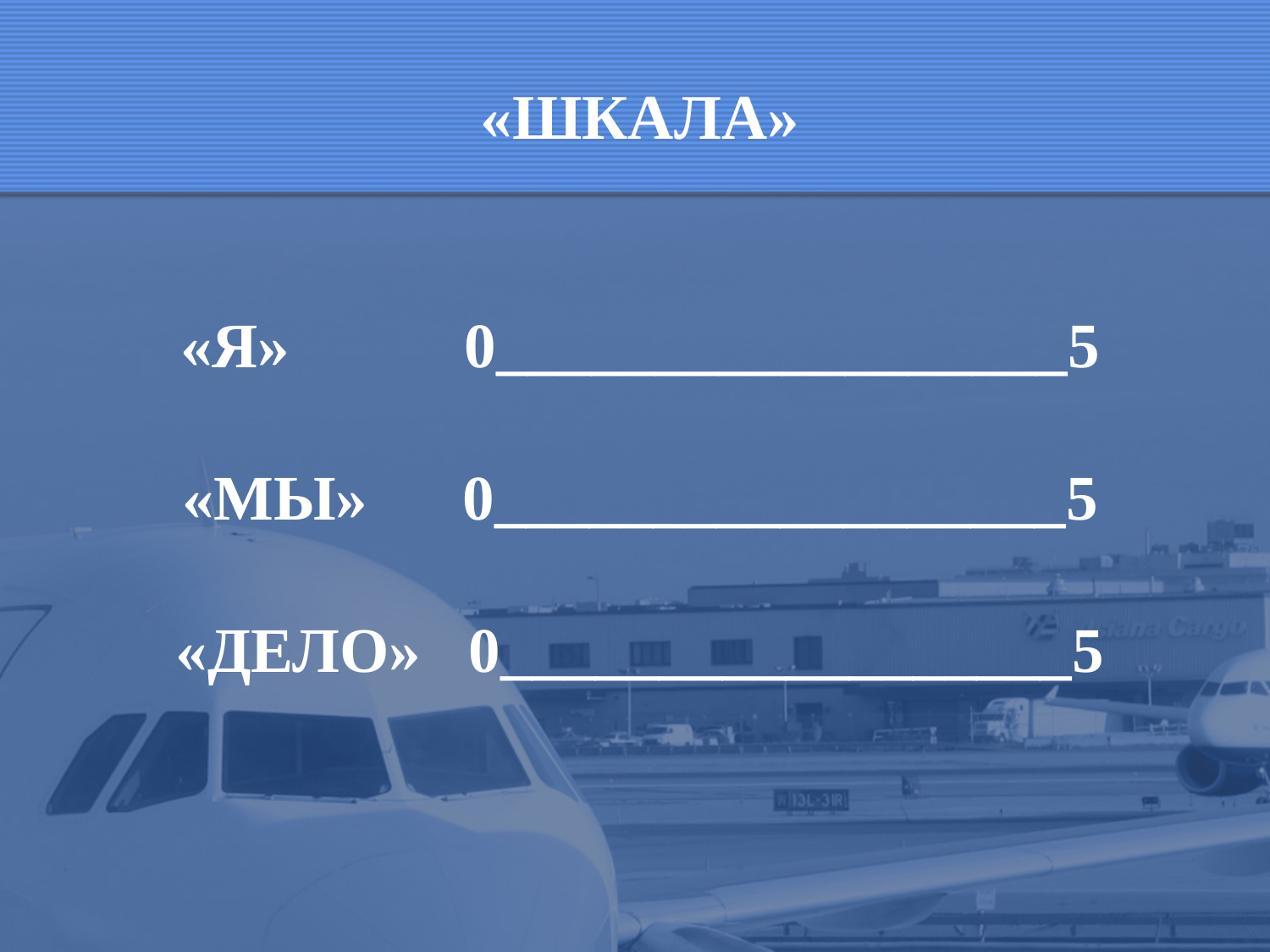

«ШКАЛА»

«Я»           0__________________5

«МЫ»      0__________________5

«ДЕЛО»   0__________________5